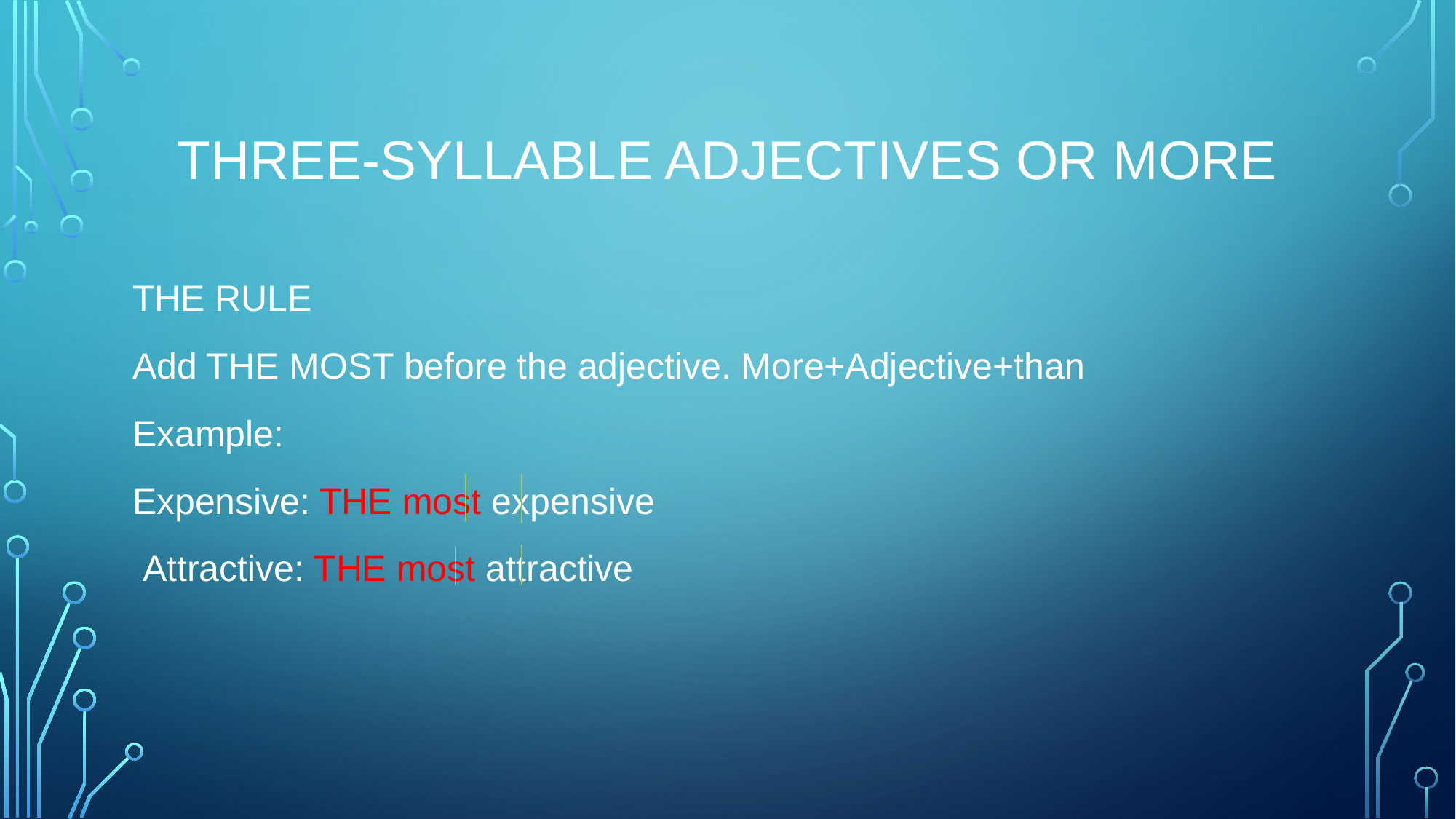

# Three-syllable Adjectives or more
THE RULE
Add THE MOST before the adjective. More+Adjective+than
Example:
Expensive: THE most expensive
 Attractive: THE most attractive